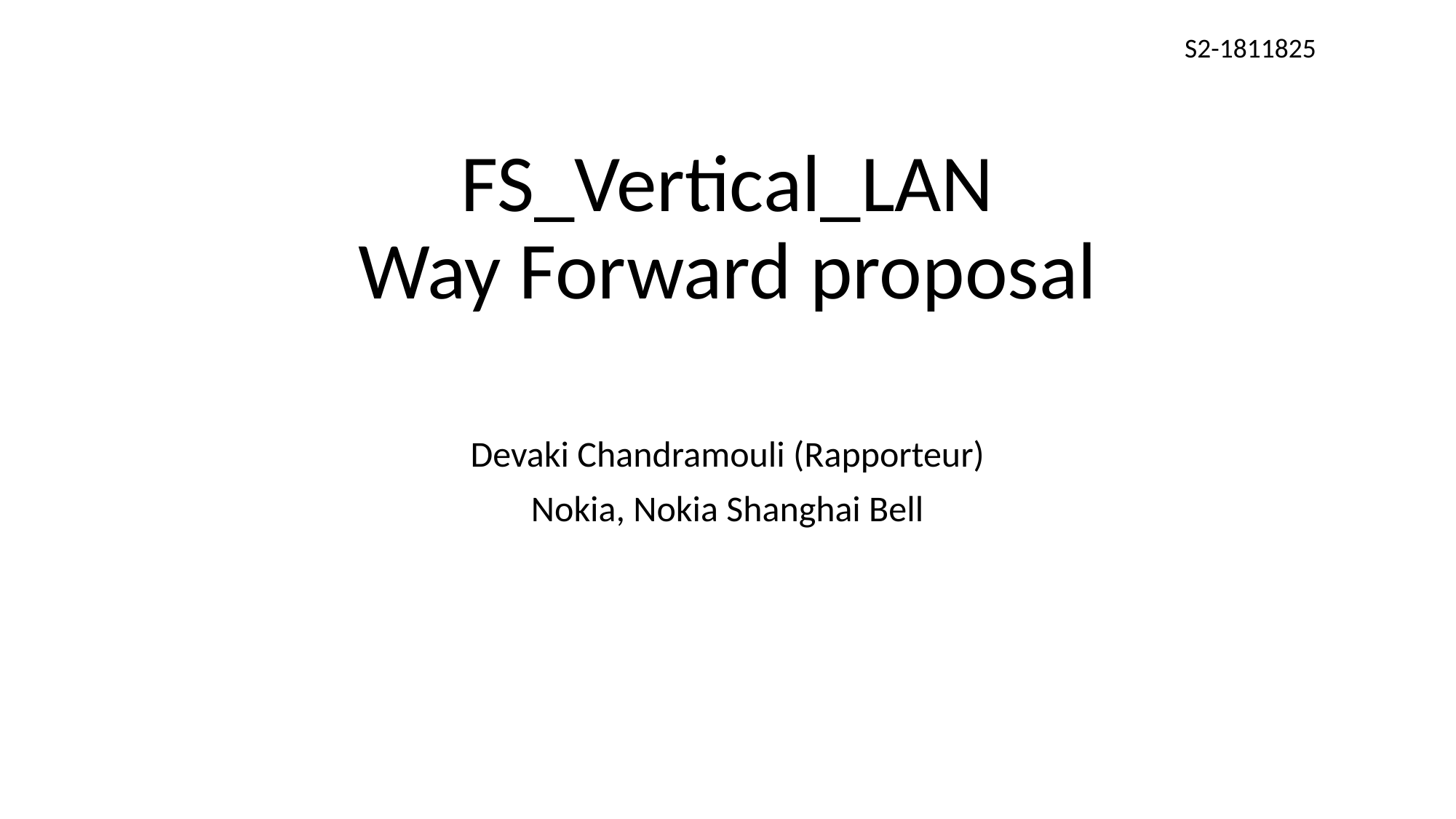

S2-1811825
# FS_Vertical_LAN Way Forward proposal
Devaki Chandramouli (Rapporteur)
Nokia, Nokia Shanghai Bell